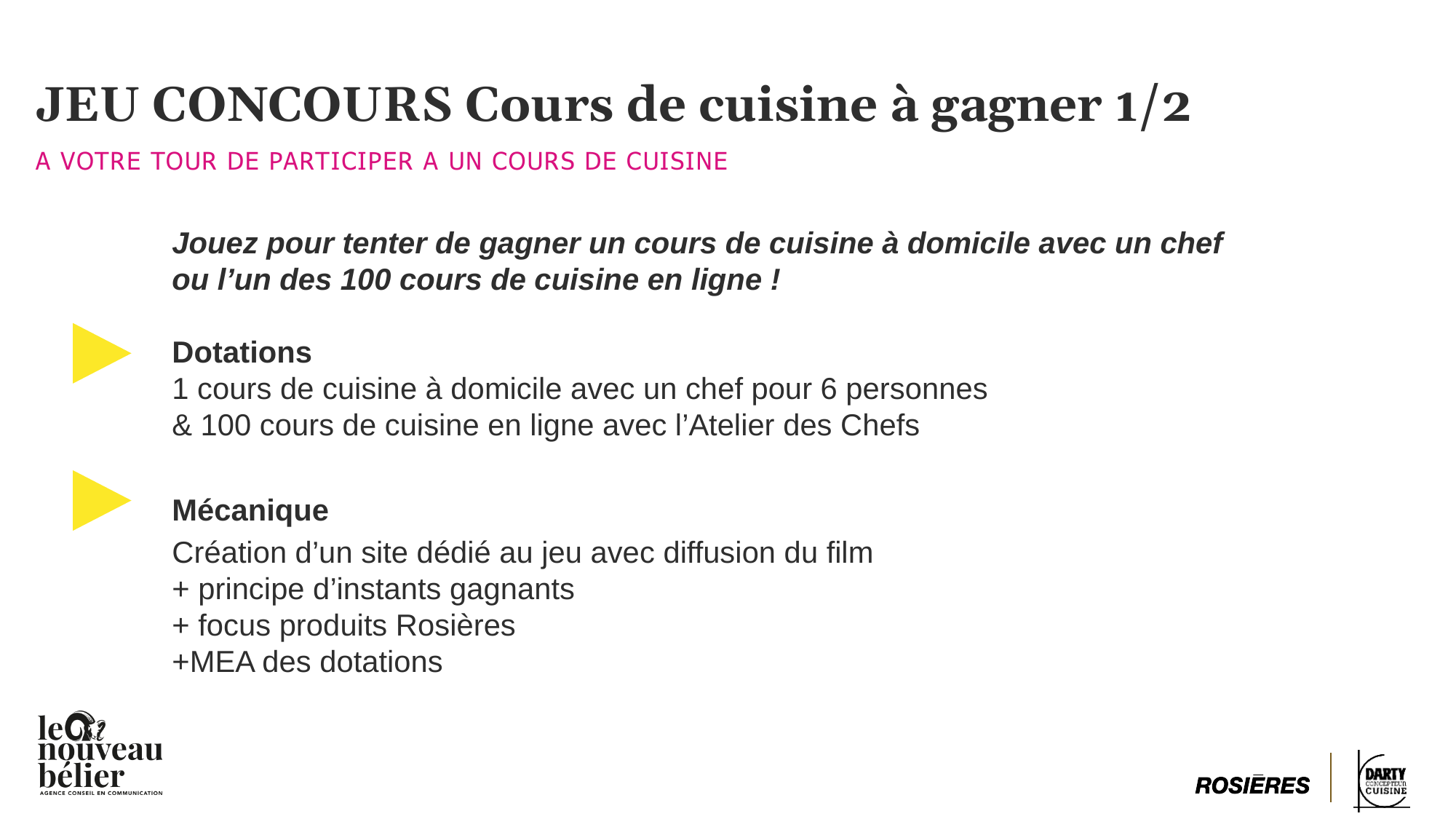

# JEU CONCOURS Cours de cuisine à gagner 1/2
A VOTRE TOUR DE PARTICIPER A UN COURS DE CUISINE
Jouez pour tenter de gagner un cours de cuisine à domicile avec un chef ou l’un des 100 cours de cuisine en ligne !
Dotations
1 cours de cuisine à domicile avec un chef pour 6 personnes
& 100 cours de cuisine en ligne avec l’Atelier des Chefs

Mécanique
Création d’un site dédié au jeu avec diffusion du film
+ principe d’instants gagnants
+ focus produits Rosières
+MEA des dotations